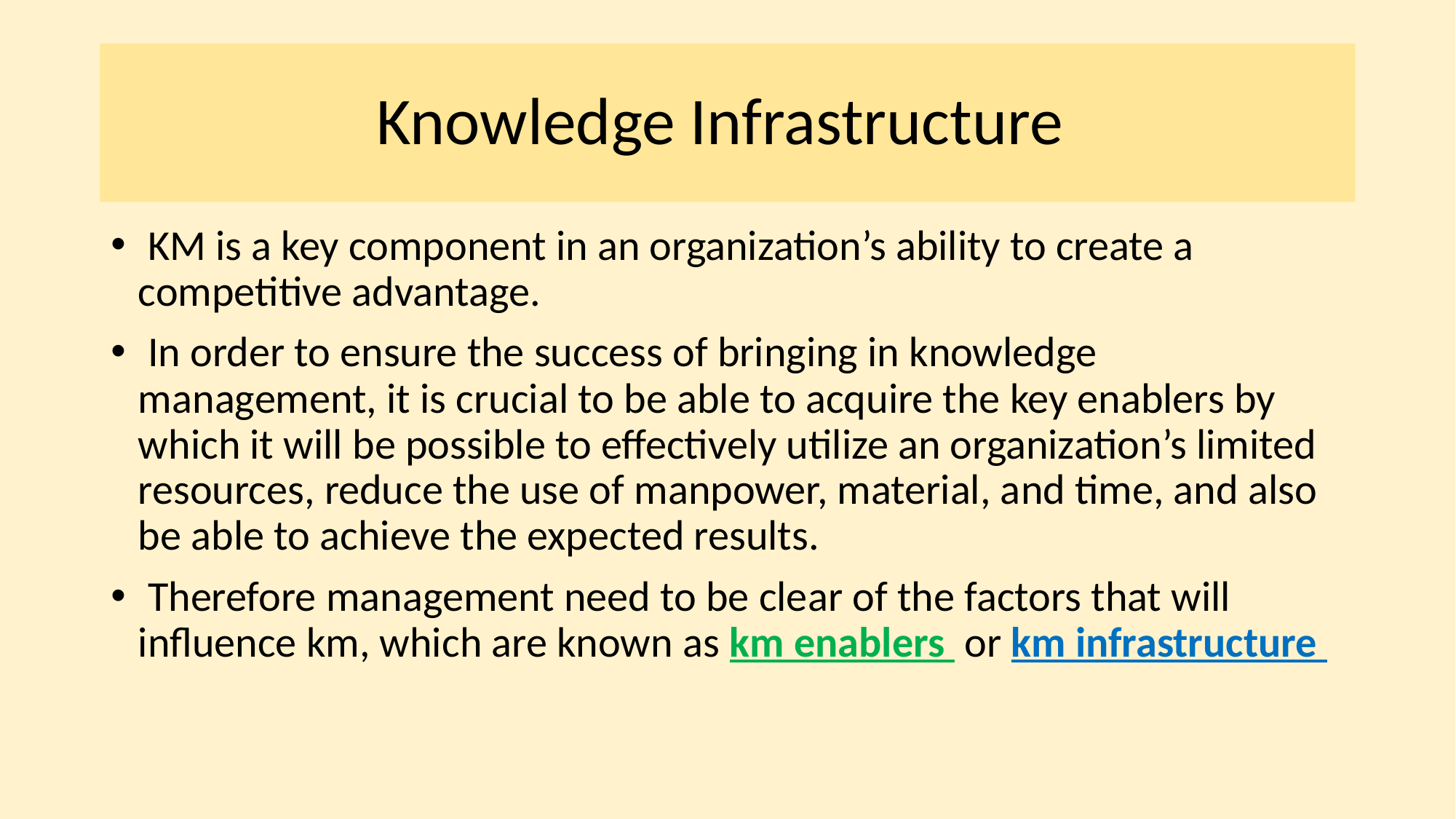

# Knowledge Infrastructure
 KM is a key component in an organization’s ability to create a competitive advantage.
 In order to ensure the success of bringing in knowledge management, it is crucial to be able to acquire the key enablers by which it will be possible to effectively utilize an organization’s limited resources, reduce the use of manpower, material, and time, and also be able to achieve the expected results.
 Therefore management need to be clear of the factors that will influence km, which are known as km enablers  or km infrastructure